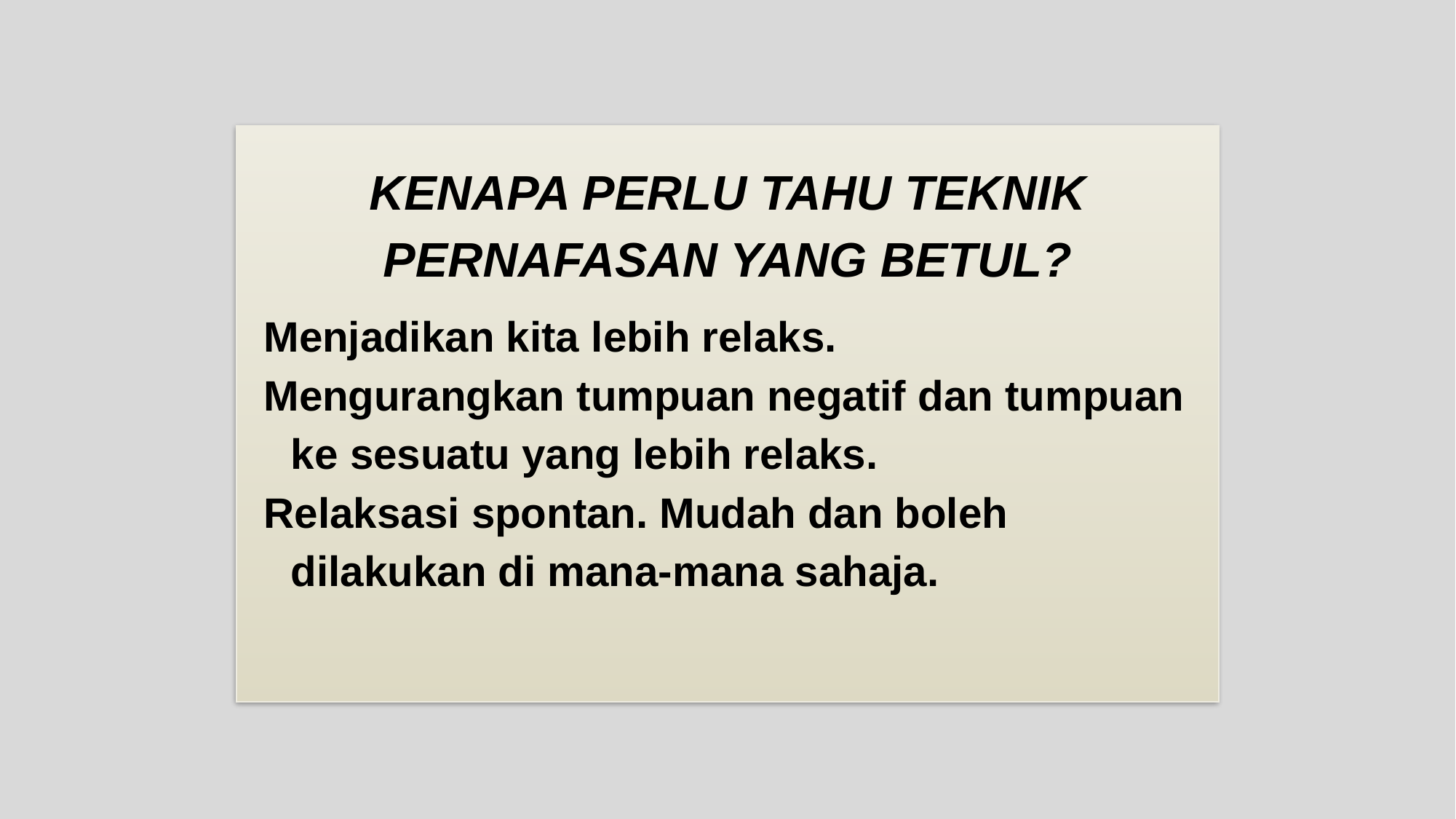

KENAPA PERLU TAHU TEKNIK PERNAFASAN YANG BETUL?
Menjadikan kita lebih relaks.
Mengurangkan tumpuan negatif dan tumpuan ke sesuatu yang lebih relaks.
Relaksasi spontan. Mudah dan boleh dilakukan di mana-mana sahaja.